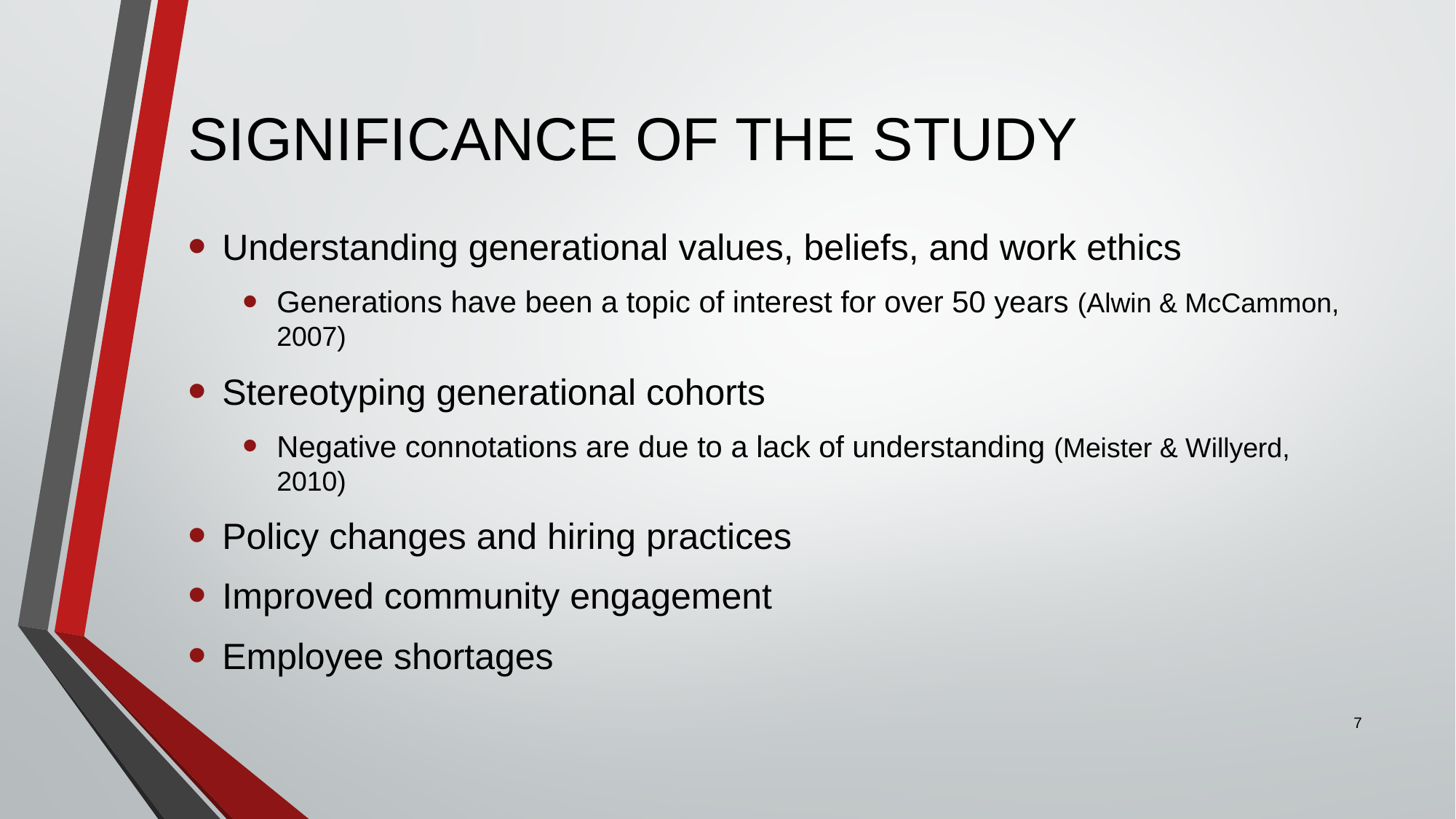

# SIGNIFICANCE OF THE STUDY
Understanding generational values, beliefs, and work ethics
Generations have been a topic of interest for over 50 years (Alwin & McCammon, 2007)
Stereotyping generational cohorts
Negative connotations are due to a lack of understanding (Meister & Willyerd, 2010)
Policy changes and hiring practices
Improved community engagement
Employee shortages

7